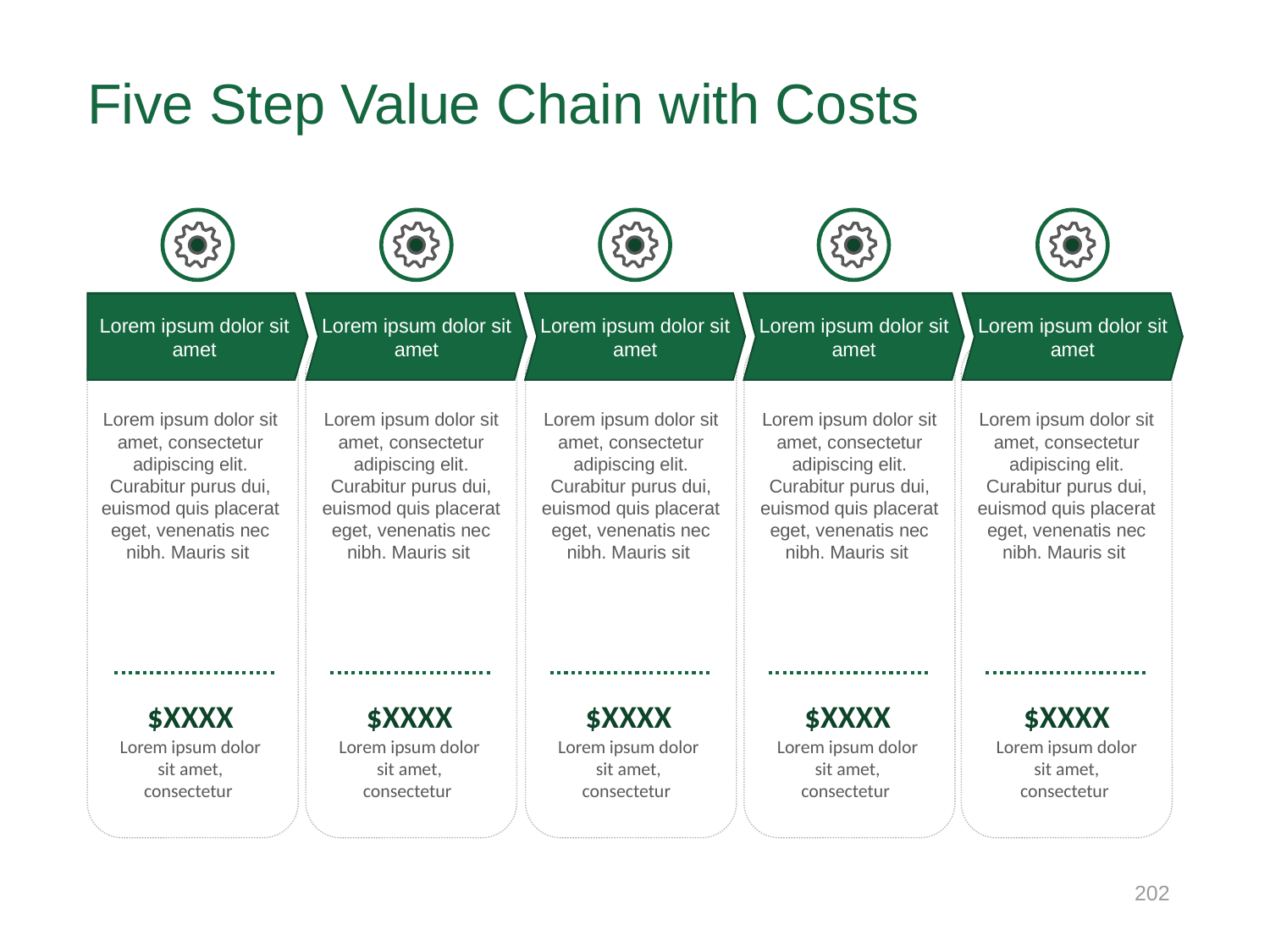

# Five Step Value Chain with Costs

Lorem ipsum dolor sit amet
Lorem ipsum dolor sit amet
Lorem ipsum dolor sit amet
Lorem ipsum dolor sit amet
Lorem ipsum dolor sit amet

Lorem ipsum dolor sit amet, consectetur adipiscing elit. Curabitur purus dui, euismod quis placerat eget, venenatis nec nibh. Mauris sit
Lorem ipsum dolor sit amet, consectetur adipiscing elit. Curabitur purus dui, euismod quis placerat eget, venenatis nec nibh. Mauris sit
Lorem ipsum dolor sit amet, consectetur adipiscing elit. Curabitur purus dui, euismod quis placerat eget, venenatis nec nibh. Mauris sit
Lorem ipsum dolor sit amet, consectetur adipiscing elit. Curabitur purus dui, euismod quis placerat eget, venenatis nec nibh. Mauris sit
Lorem ipsum dolor sit amet, consectetur adipiscing elit. Curabitur purus dui, euismod quis placerat eget, venenatis nec nibh. Mauris sit
$XXXX
Lorem ipsum dolor sit amet, consectetur
$XXXX
Lorem ipsum dolor sit amet, consectetur
$XXXX
Lorem ipsum dolor sit amet, consectetur
$XXXX
Lorem ipsum dolor sit amet, consectetur
$XXXX
Lorem ipsum dolor sit amet, consectetur
202